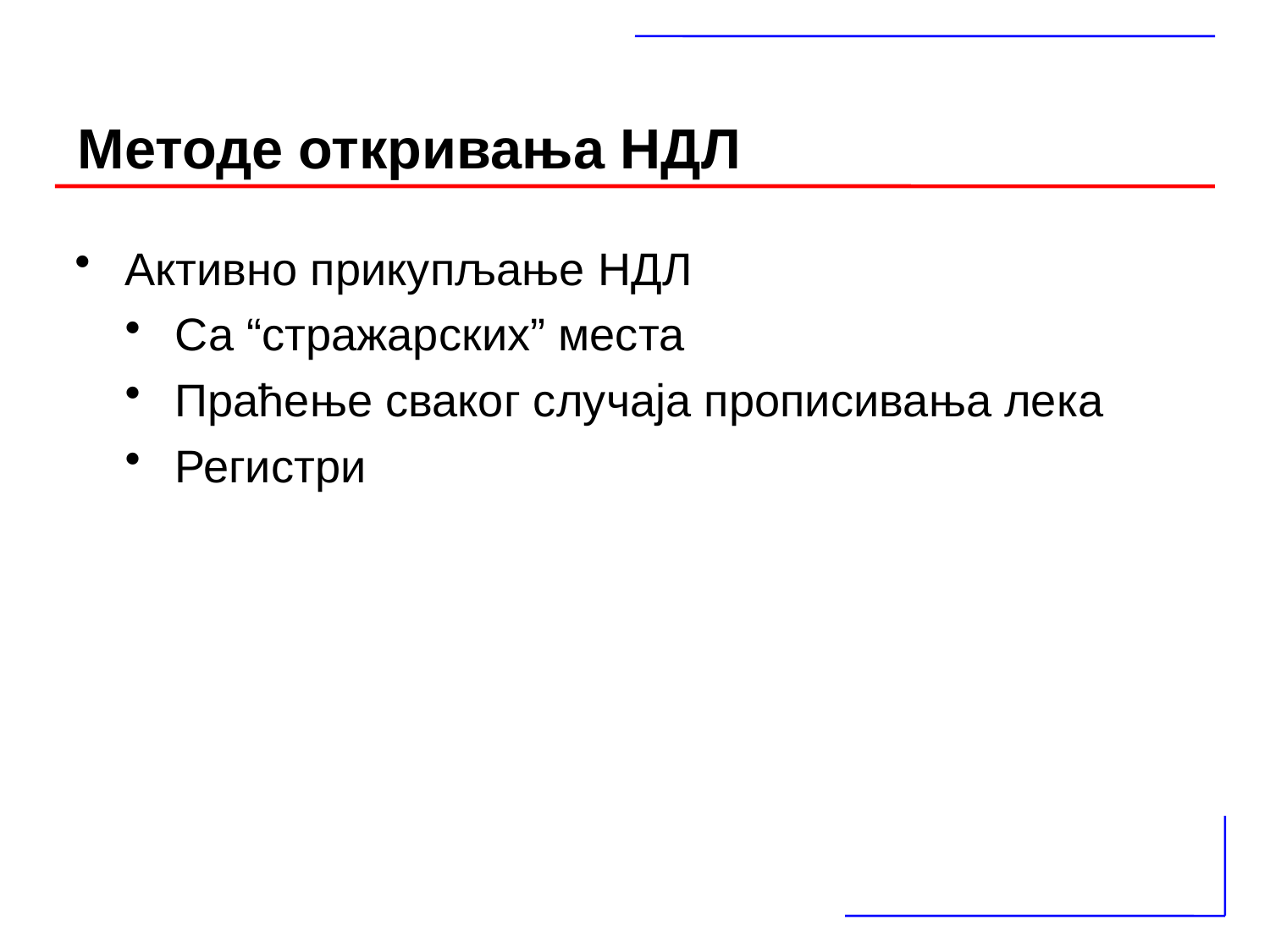

# Методе откривања НДЛ
Активно прикупљање НДЛ
Са “стражарских” места
Праћење сваког случаја прописивања лека
Регистри